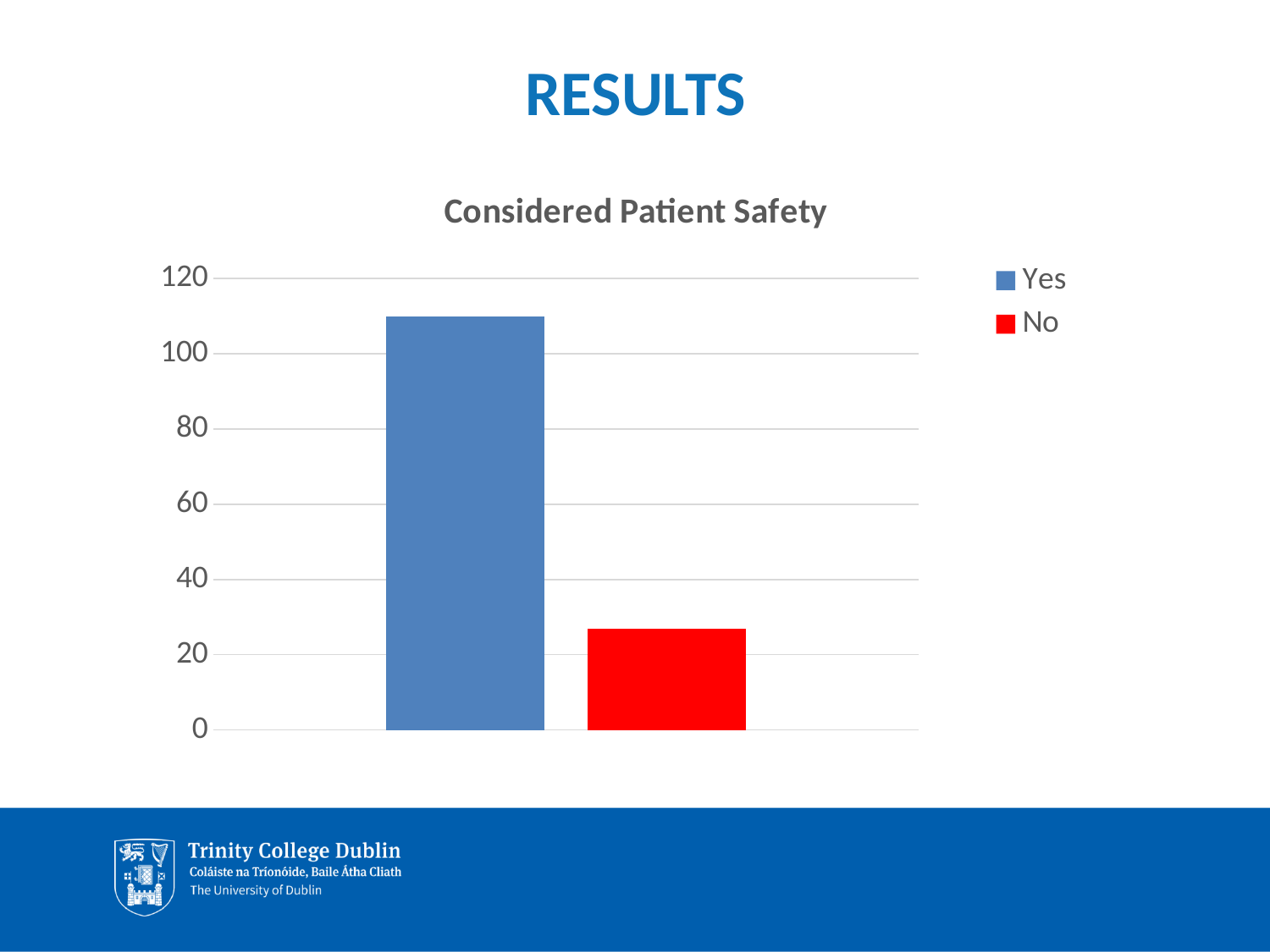

# RESULTS

### Chart: Considered Patient Safety

| Category | Yes | No |
|---|---|---|

### Chart: Considered Patient Safety

| Category |
|---|